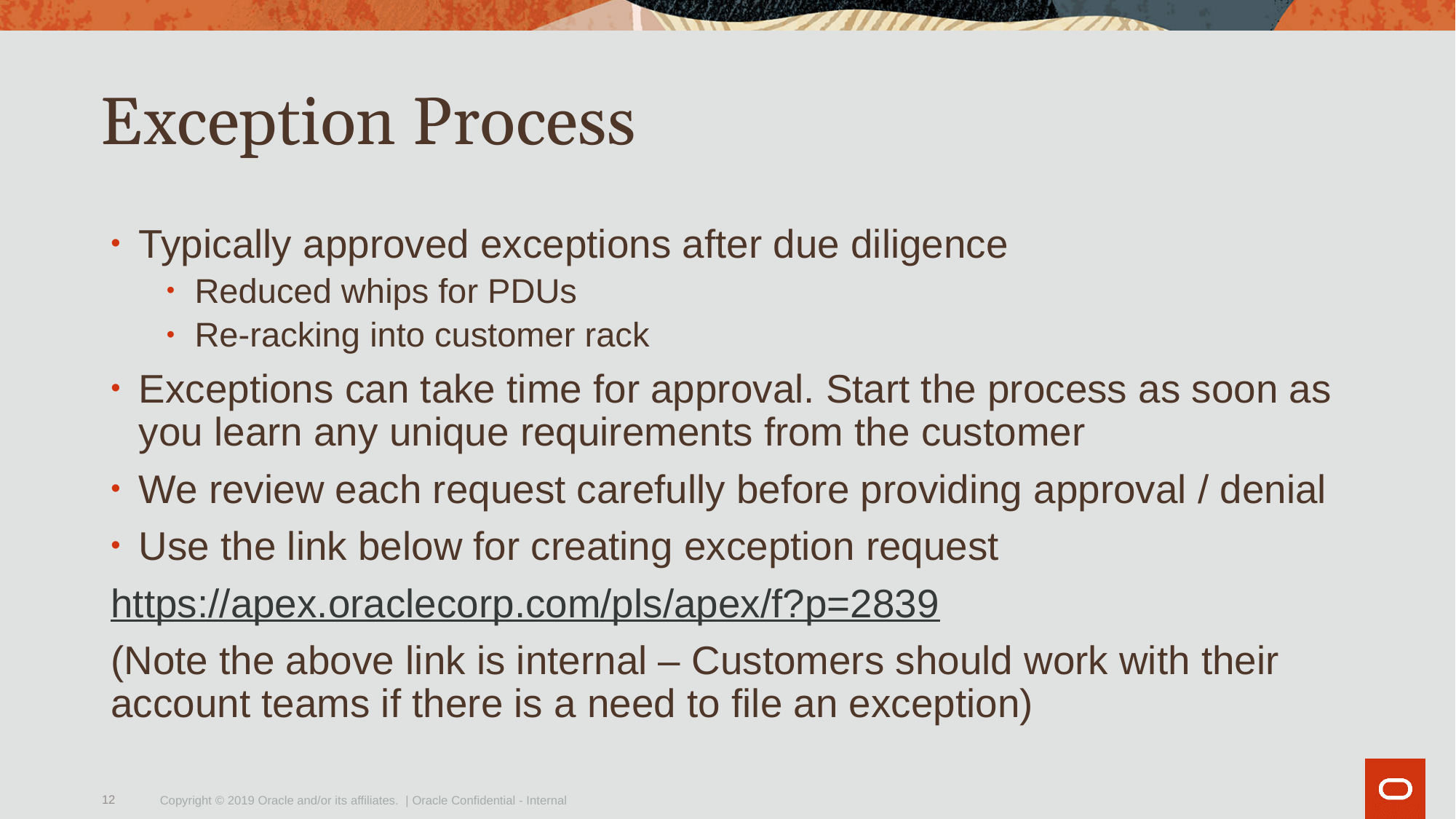

# Exception Process
Typically approved exceptions after due diligence
Reduced whips for PDUs
Re-racking into customer rack
Exceptions can take time for approval. Start the process as soon as you learn any unique requirements from the customer
We review each request carefully before providing approval / denial
Use the link below for creating exception request
https://apex.oraclecorp.com/pls/apex/f?p=2839
(Note the above link is internal – Customers should work with their account teams if there is a need to file an exception)

12
Copyright © 2019 Oracle and/or its affiliates.  | Oracle Confidential - Internal